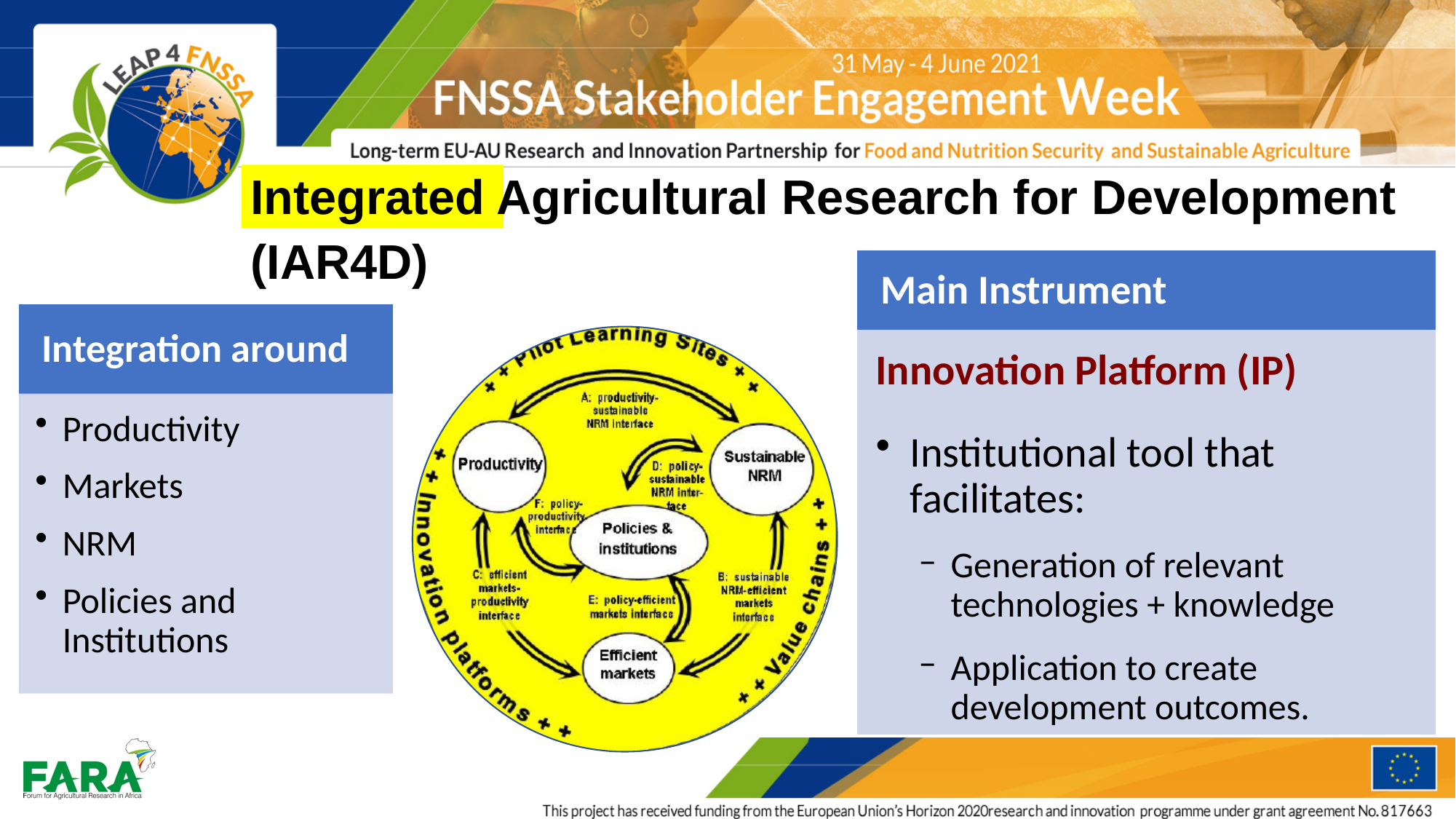

# Integrated Agricultural Research for Development (IAR4D)

Main Instrument
Innovation Platform (IP)

Institutional tool that facilitates:
Generation of relevant technologies + knowledge
Application to create development outcomes.
Integration around
Productivity
Markets
NRM
Policies and Institutions